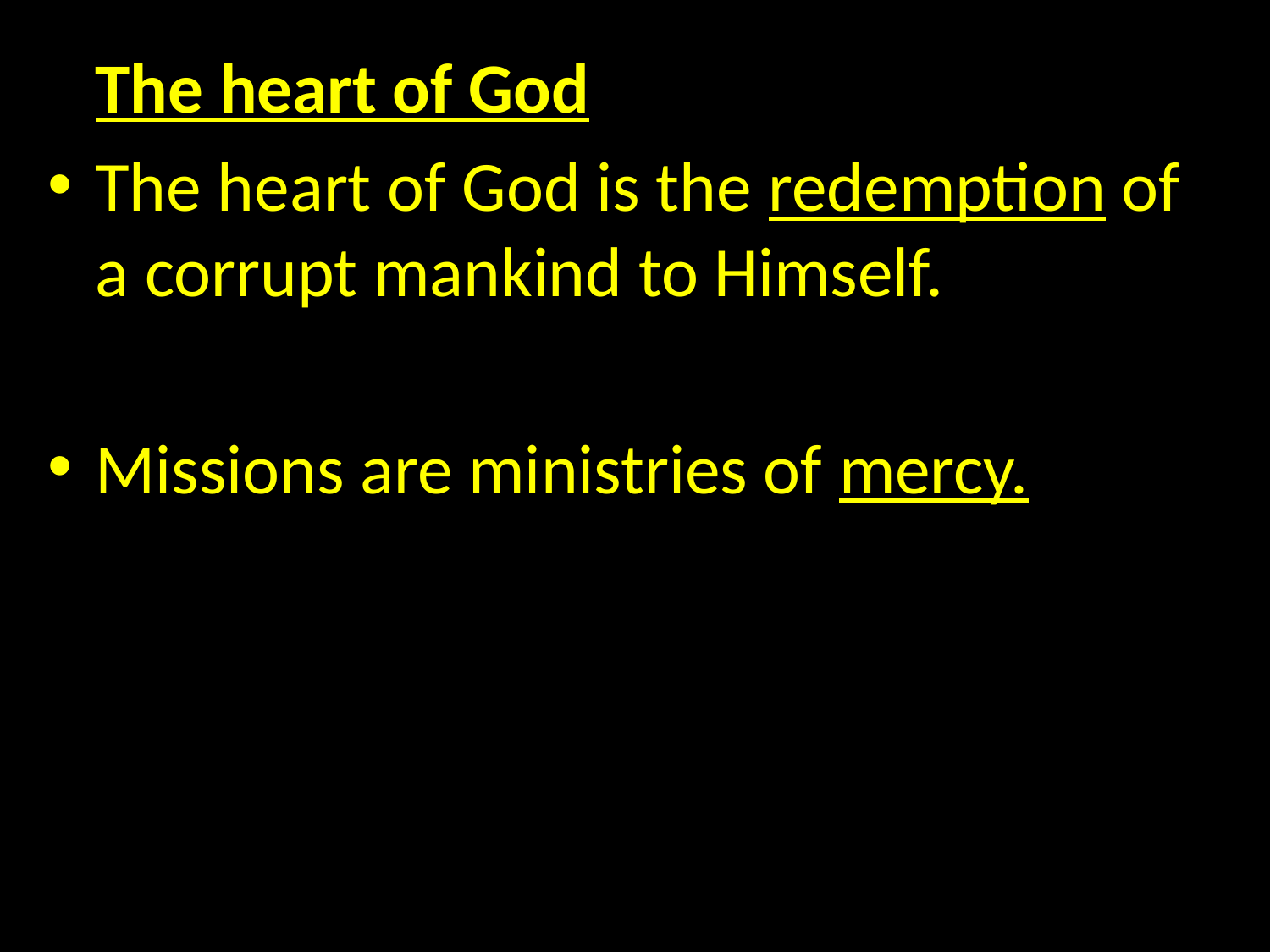

The heart of God
The heart of God is the redemption of a corrupt mankind to Himself.

Missions are ministries of mercy.

#